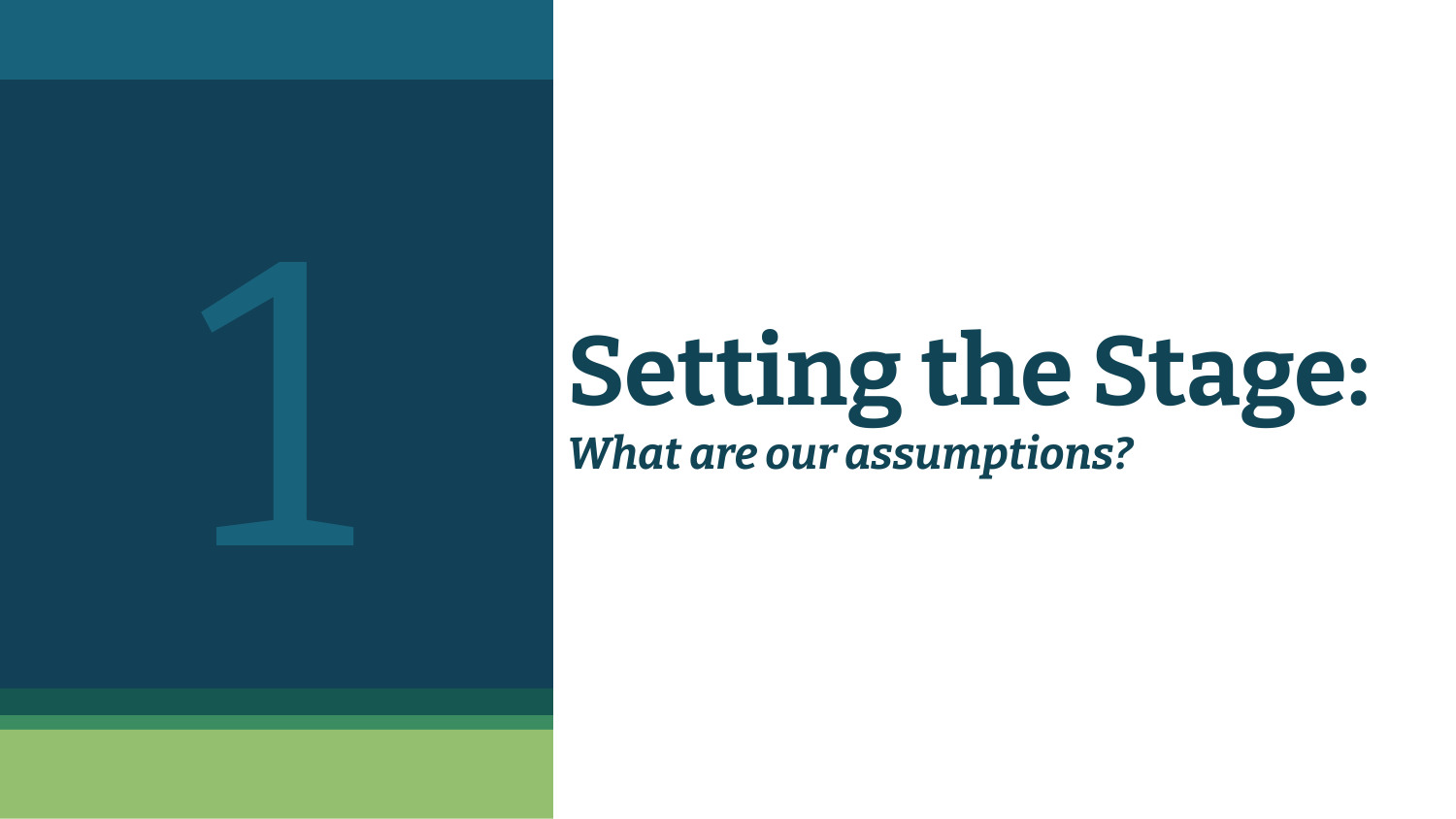

1
# Setting the Stage: What are our assumptions?